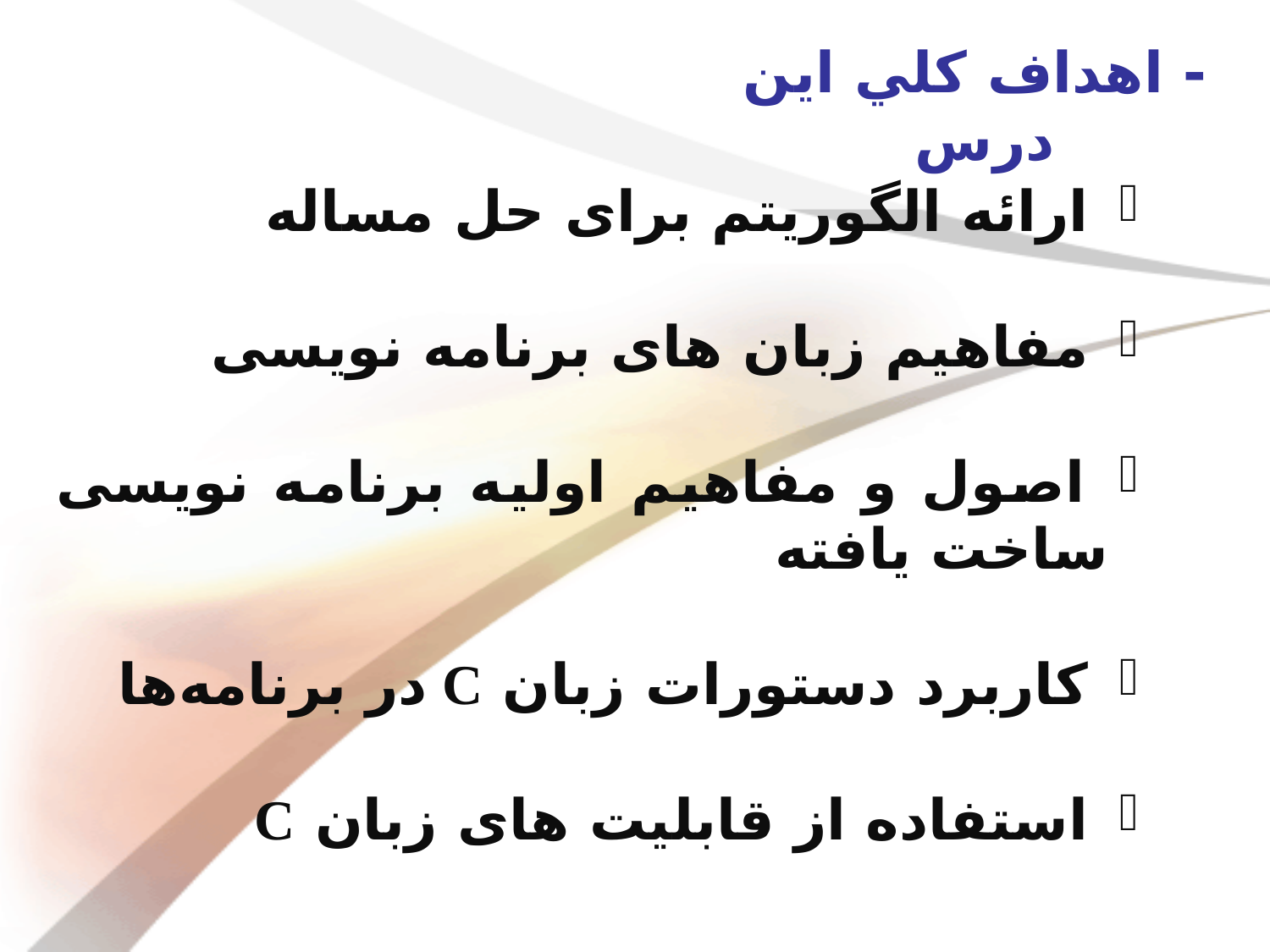

- اهداف كلي این درس
 ارائه الگوریتم برای حل مساله

 مفاهیم زبان های برنامه نویسی

 اصول و مفاهیم اولیه برنامه نویسی ساخت یافته

 کاربرد دستورات زبان C در برنامه‌ها

 استفاده از قابلیت های زبان C